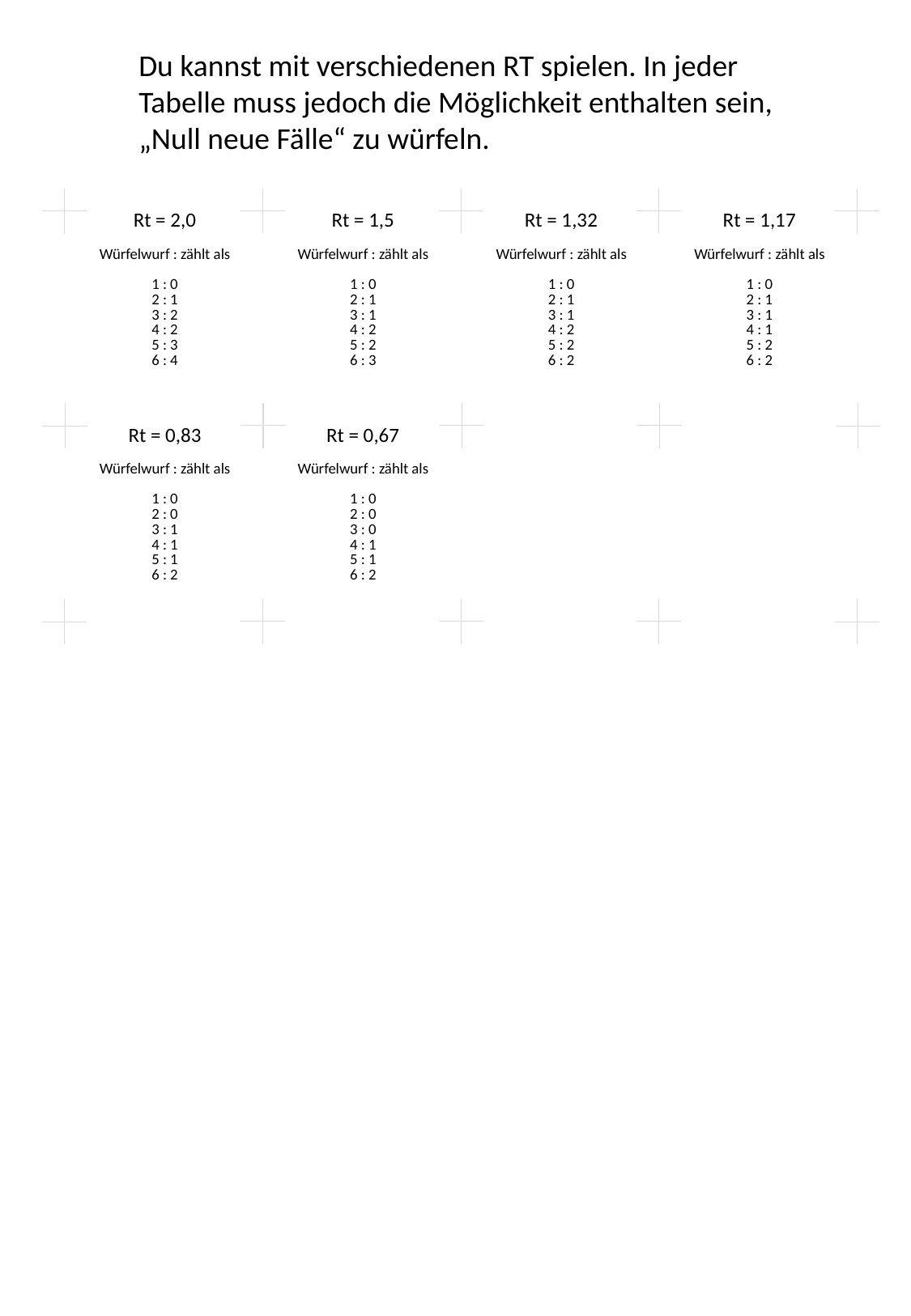

Du kannst mit verschiedenen RT spielen. In jeder Tabelle muss jedoch die Möglichkeit enthalten sein, „Null neue Fälle“ zu würfeln.
| Rt = 2,0 Würfelwurf : zählt als 1 : 0 2 : 1 3 : 2 4 : 2 5 : 3 6 : 4 | Rt = 1,5 Würfelwurf : zählt als 1 : 0 2 : 1 3 : 1 4 : 2 5 : 2 6 : 3 | Rt = 1,32 Würfelwurf : zählt als 1 : 0 2 : 1 3 : 1 4 : 2 5 : 2 6 : 2 | Rt = 1,17 Würfelwurf : zählt als 1 : 0 2 : 1 3 : 1 4 : 1 5 : 2 6 : 2 |
| --- | --- | --- | --- |
| Rt = 0,83 Würfelwurf : zählt als 1 : 0 2 : 0 3 : 1 4 : 1 5 : 1 6 : 2 | Rt = 0,67 Würfelwurf : zählt als 1 : 0 2 : 0 3 : 0 4 : 1 5 : 1 6 : 2 |  |  |